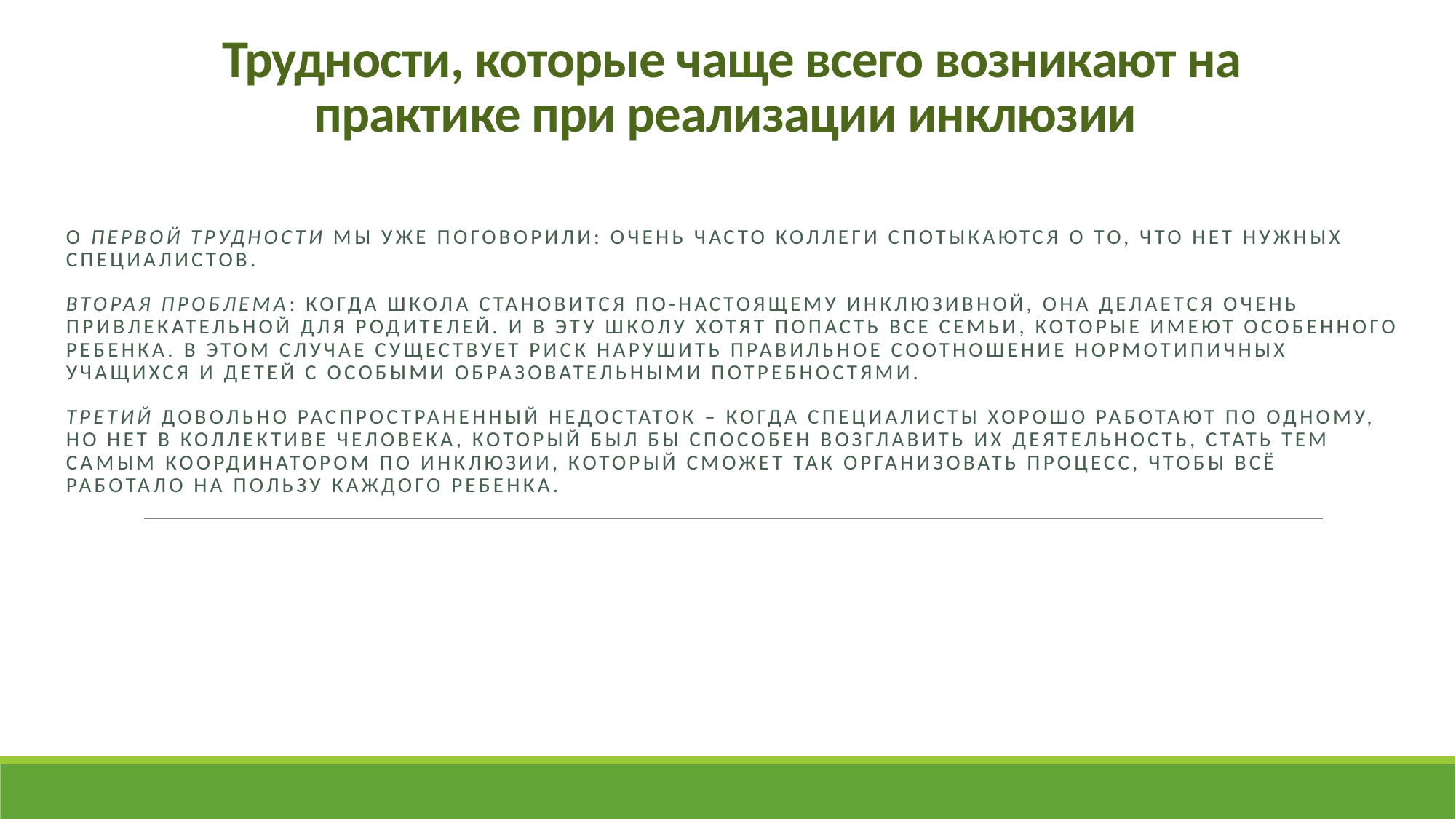

Трудности, которые чаще всего возникают на практике при реализации инклюзии
О первой трудности мы уже поговорили: очень часто коллеги спотыкаются о то, что нет нужных специалистов.
Вторая проблема: когда школа становится по-настоящему инклюзивной, она делается очень привлекательной для родителей. И в эту школу хотят попасть все семьи, которые имеют особенного ребенка. В этом случае существует риск нарушить правильное соотношение нормотипичных учащихся и детей с особыми образовательными потребностями.
Третий довольно распространенный недостаток – когда специалисты хорошо работают по одному, но нет в коллективе человека, который был бы способен возглавить их деятельность, стать тем самым координатором по инклюзии, который сможет так организовать процесс, чтобы всё работало на пользу каждого ребенка.